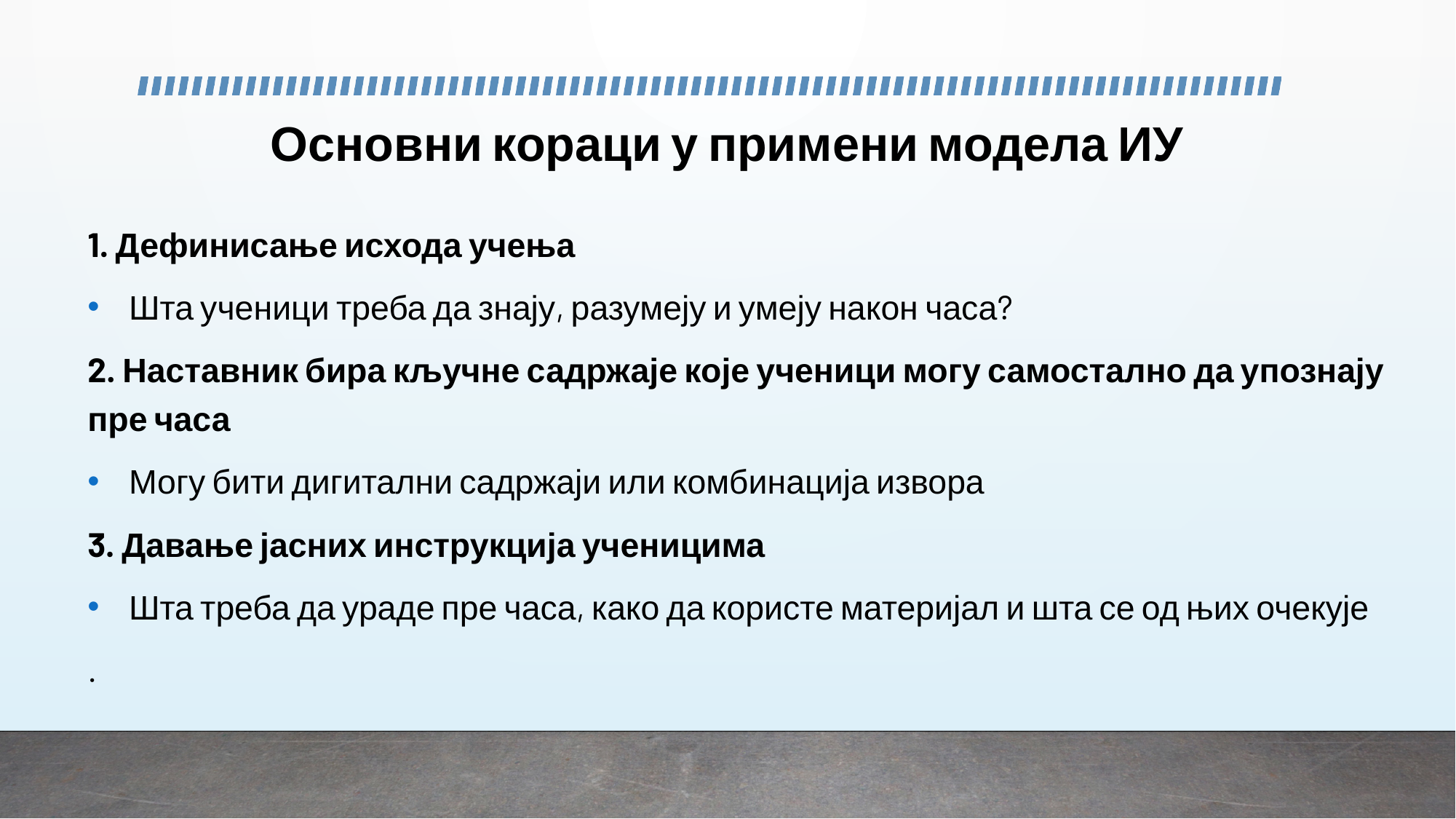

# Основни кораци у примени модела ИУ
1. Дефинисање исхода учења
Шта ученици треба да знају, разумеју и умеју након часа?
2. Наставник бира кључне садржаје које ученици могу самостално да упознају пре часа
Могу бити дигитални садржаји или комбинација извора
3. Давање јасних инструкција ученицима
Шта треба да ураде пре часа, како да користе материјал и шта се од њих очекује
.